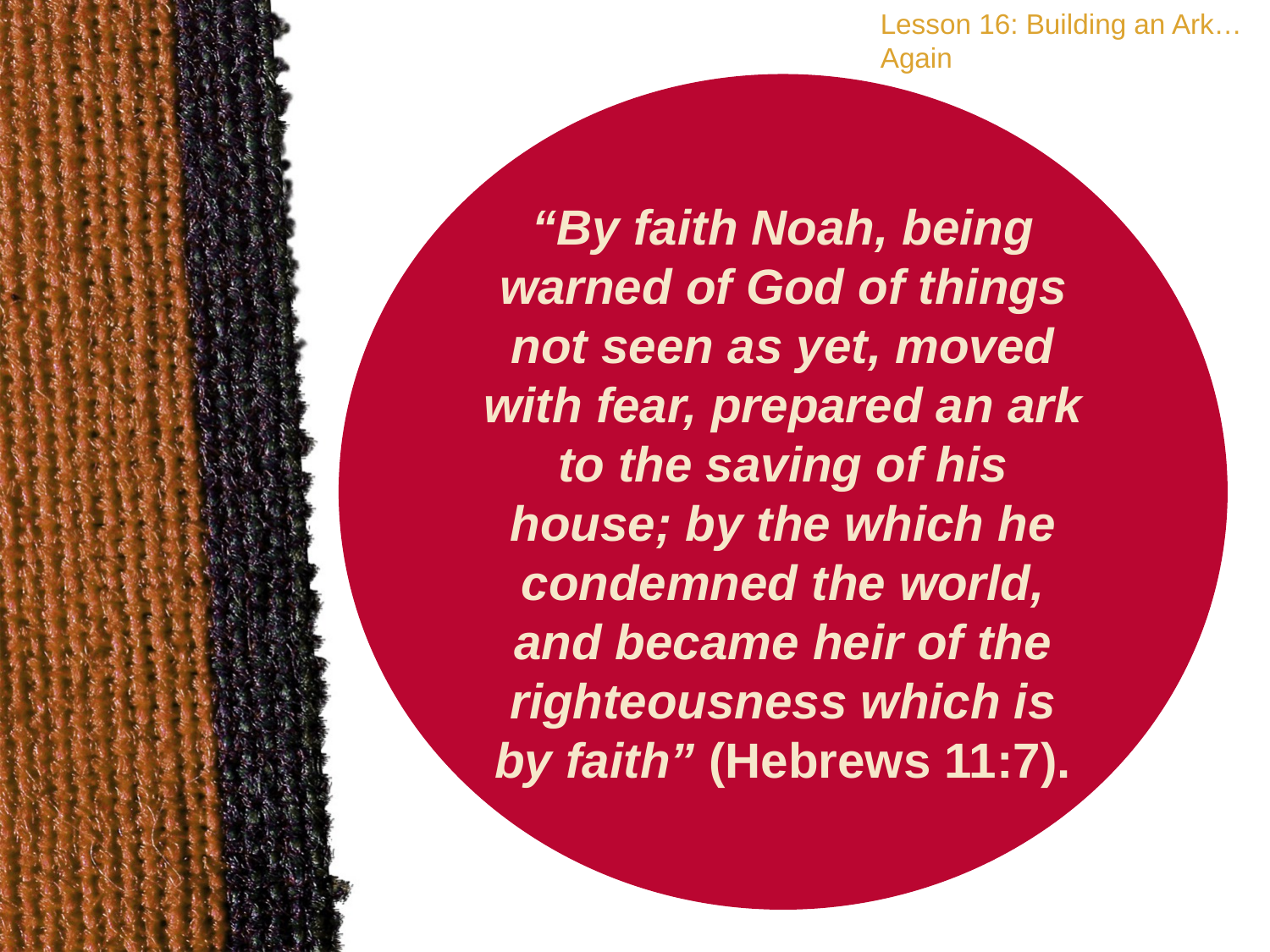

Lesson 16: Building an Ark…Again
“By faith Noah, being warned of God of things not seen as yet, moved with fear, prepared an ark to the saving of his house; by the which he condemned the world, and became heir of the righteousness which is by faith” (Hebrews 11:7).